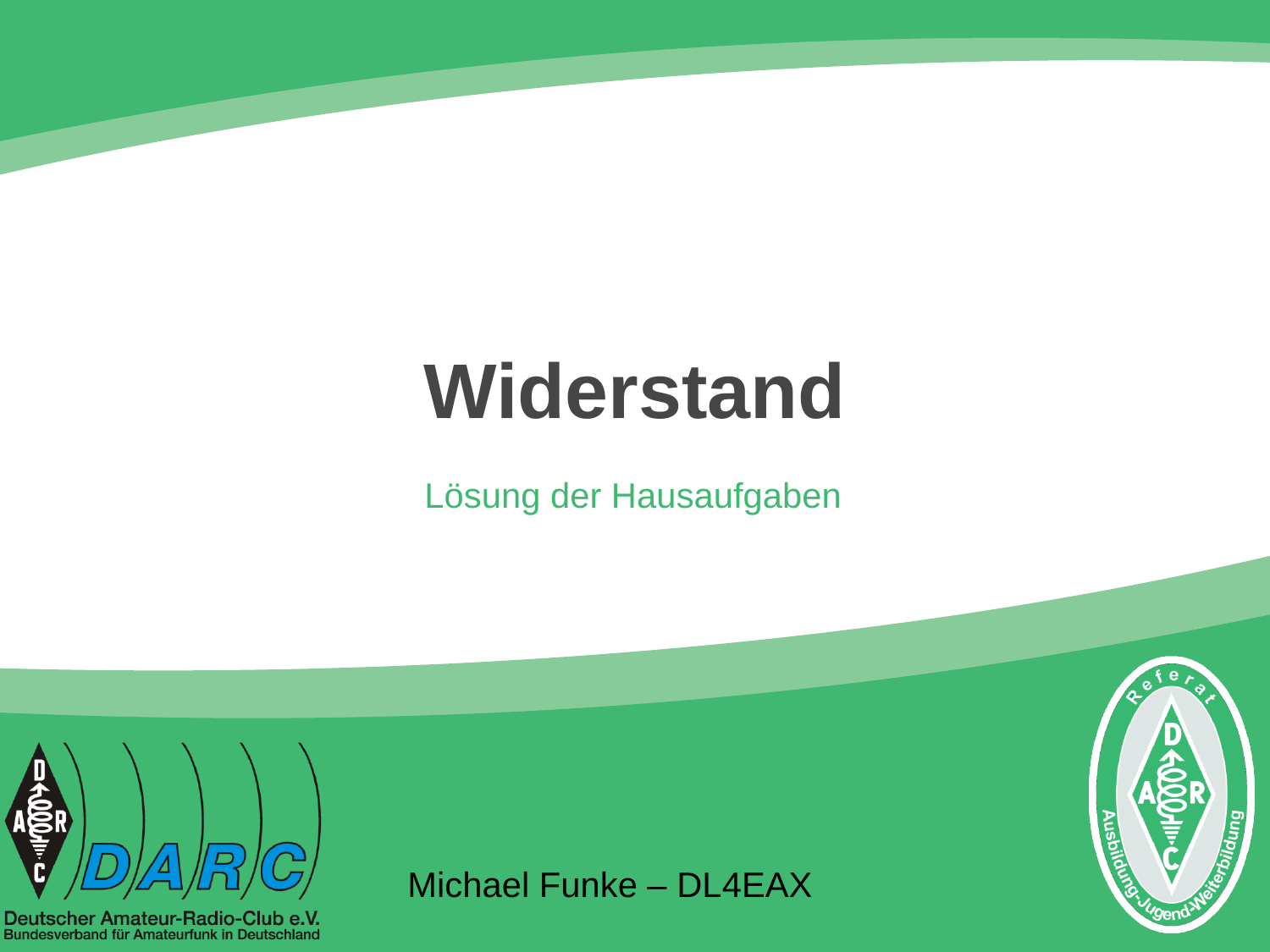

# Widerstand
Lösung der Hausaufgaben
Michael Funke – DL4EAX